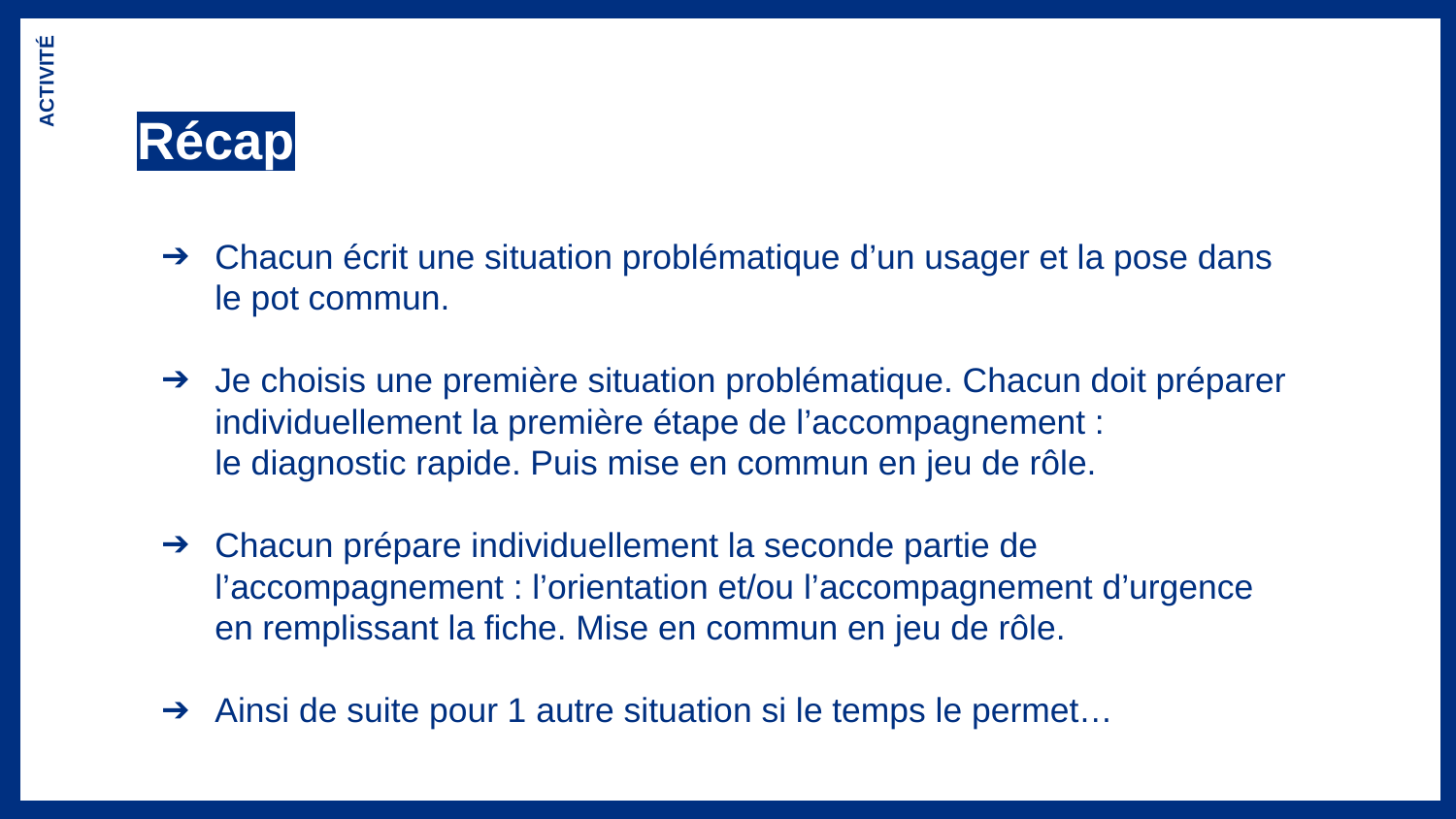

ACTIVITÉ
Récap
Chacun écrit une situation problématique d’un usager et la pose dans
le pot commun.
Je choisis une première situation problématique. Chacun doit préparer individuellement la première étape de l’accompagnement :
le diagnostic rapide. Puis mise en commun en jeu de rôle.
Chacun prépare individuellement la seconde partie de l’accompagnement : l’orientation et/ou l’accompagnement d’urgence
en remplissant la fiche. Mise en commun en jeu de rôle.
Ainsi de suite pour 1 autre situation si le temps le permet…